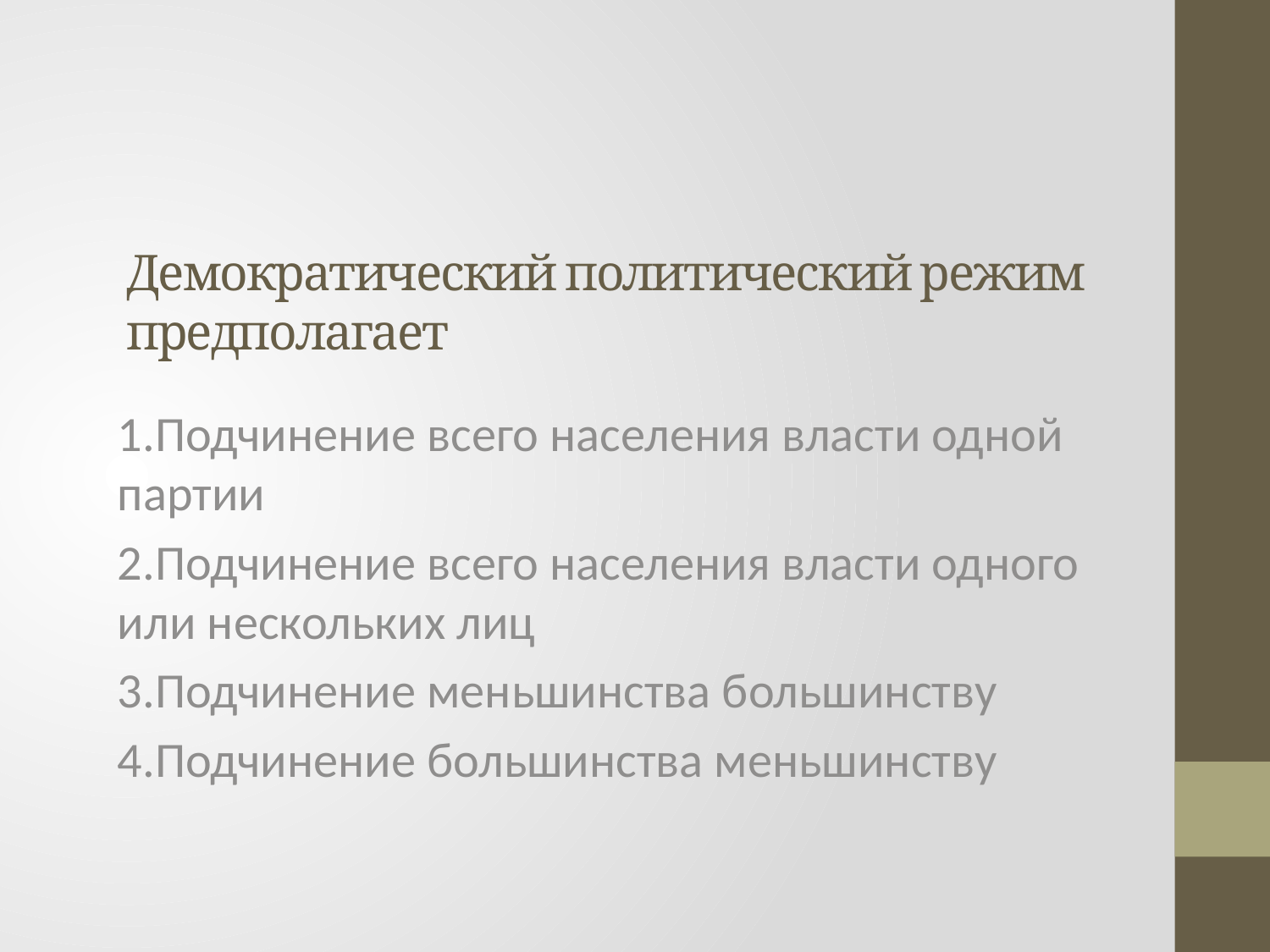

# Демократический политический режим предполагает
1.Подчинение всего населения власти одной партии
2.Подчинение всего населения власти одного или нескольких лиц
3.Подчинение меньшинства большинству
4.Подчинение большинства меньшинству